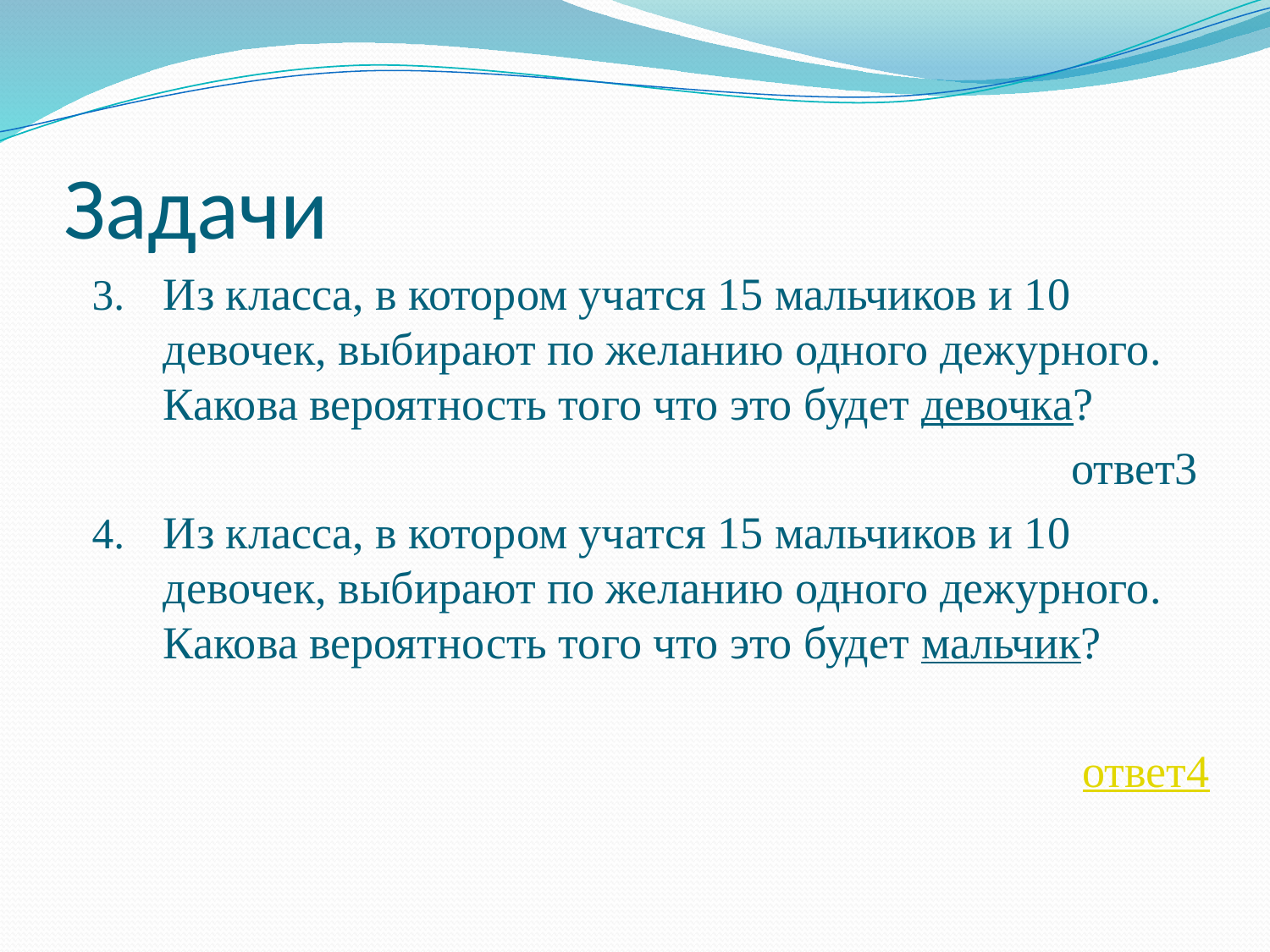

# Задачи
Из класса, в котором учатся 15 мальчиков и 10 девочек, выбирают по желанию одного дежурного. Какова вероятность того что это будет девочка?
ответ3
Из класса, в котором учатся 15 мальчиков и 10 девочек, выбирают по желанию одного дежурного. Какова вероятность того что это будет мальчик?

ответ4